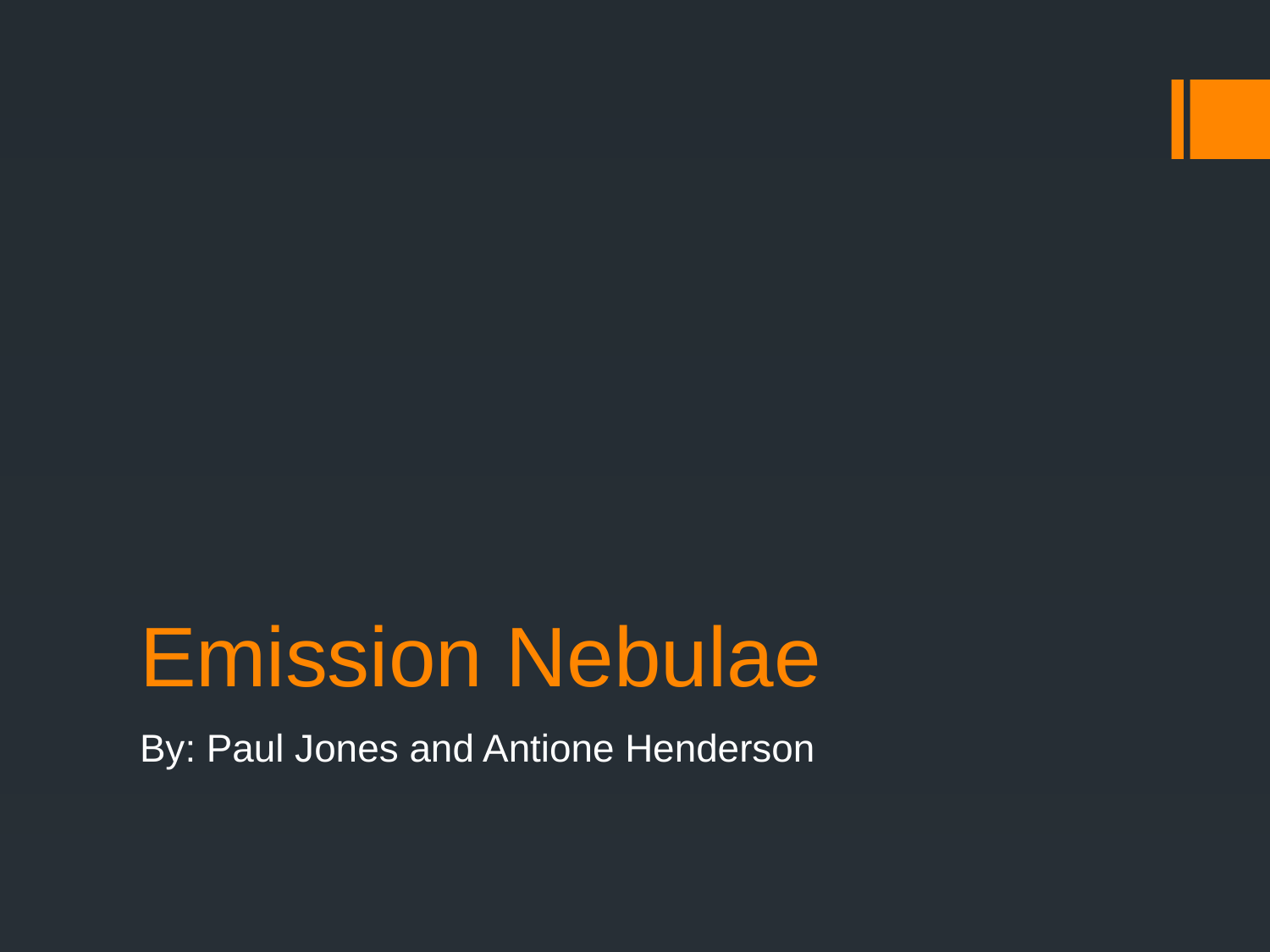

# Emission Nebulae
By: Paul Jones and Antione Henderson